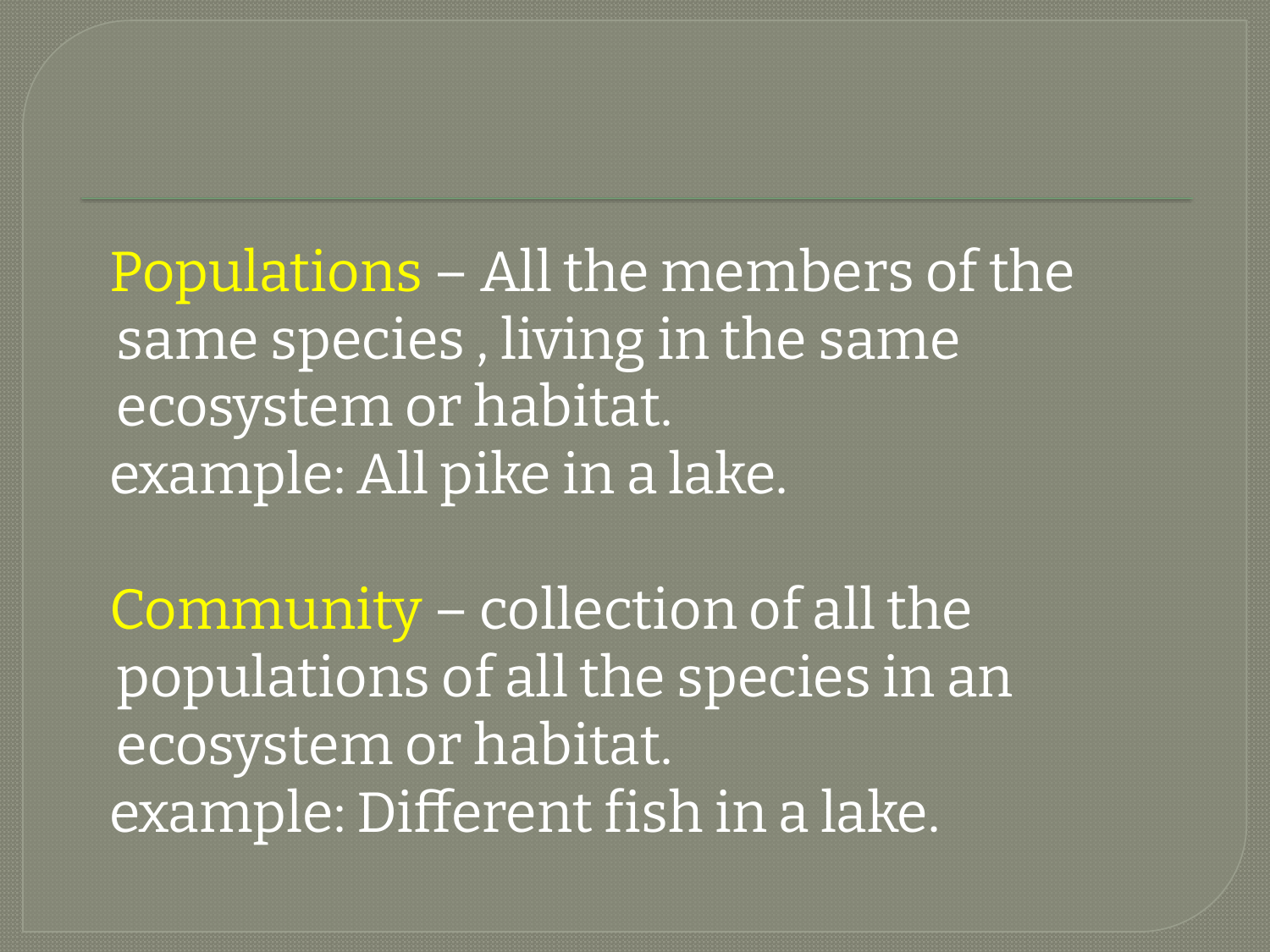

#
   Populations – All the members of the same species , living in the same ecosystem or habitat.
   example: All pike in a lake.

   Community – collection of all the populations of all the species in an ecosystem or habitat.
   example: Different fish in a lake.